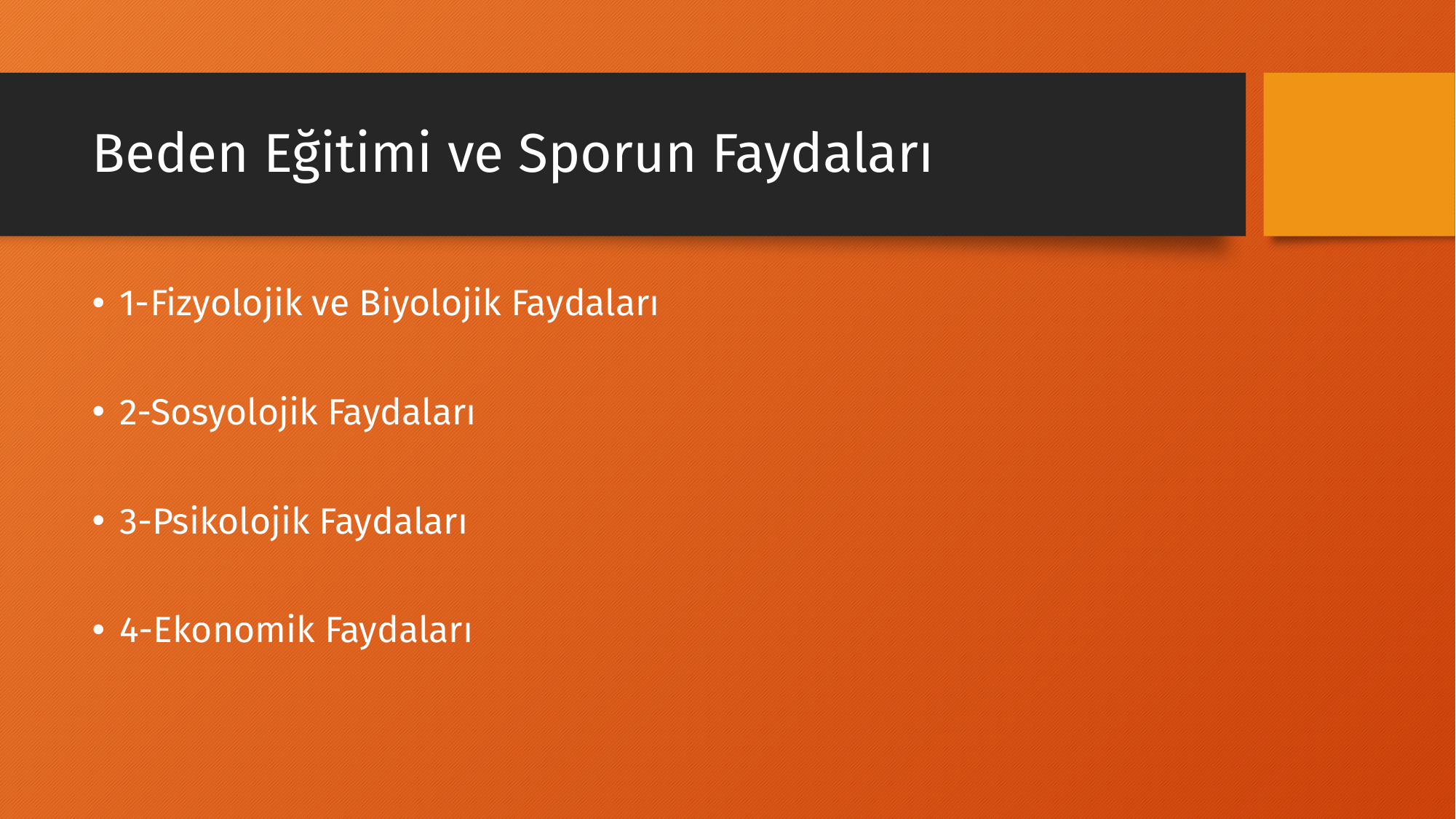

# Beden Eğitimi ve Sporun Faydaları
1-Fizyolojik ve Biyolojik Faydaları

2-Sosyolojik Faydaları

3-Psikolojik Faydaları

4-Ekonomik Faydaları